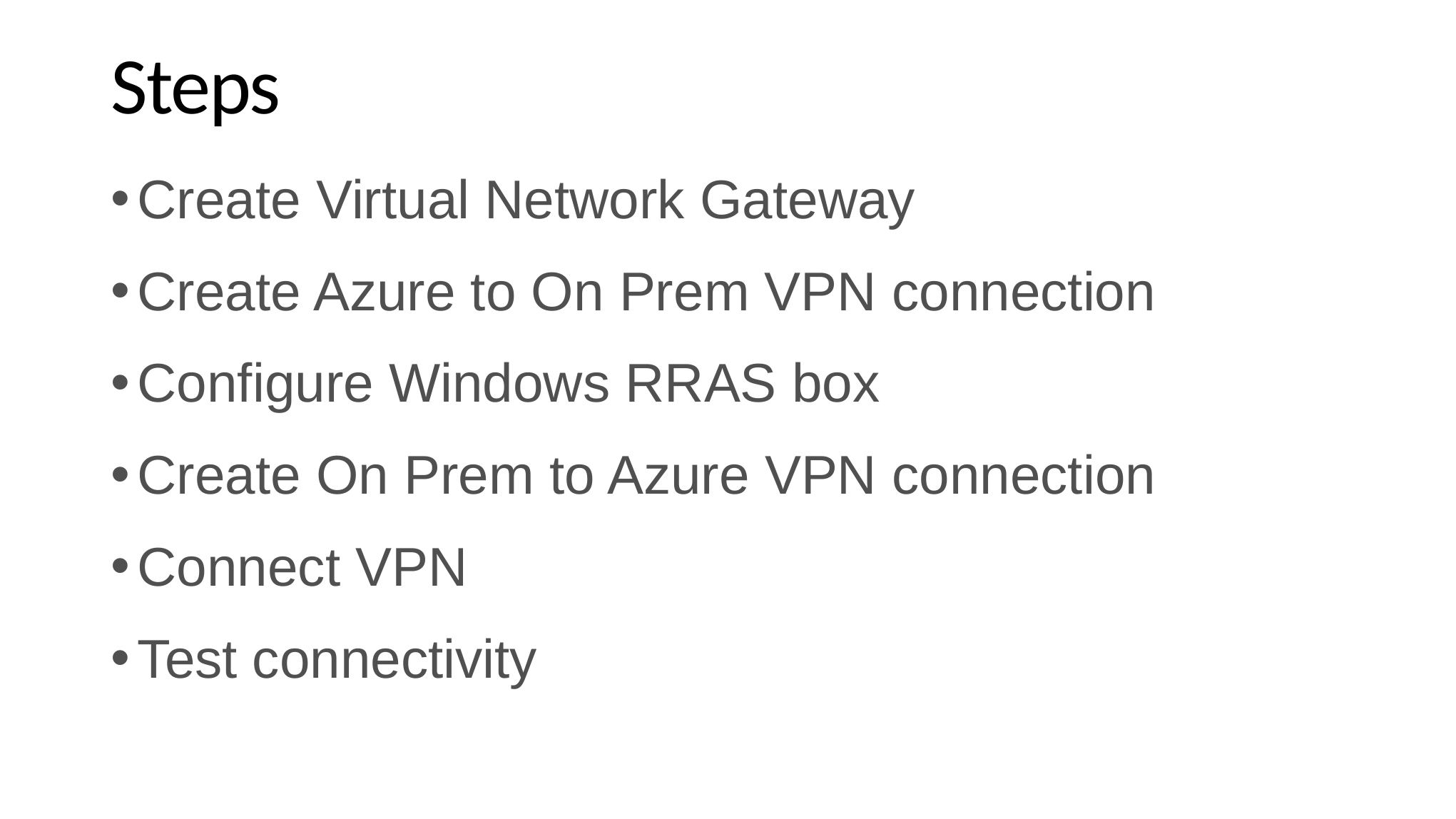

# Steps
Create Virtual Network Gateway
Create Azure to On Prem VPN connection
Configure Windows RRAS box
Create On Prem to Azure VPN connection
Connect VPN
Test connectivity